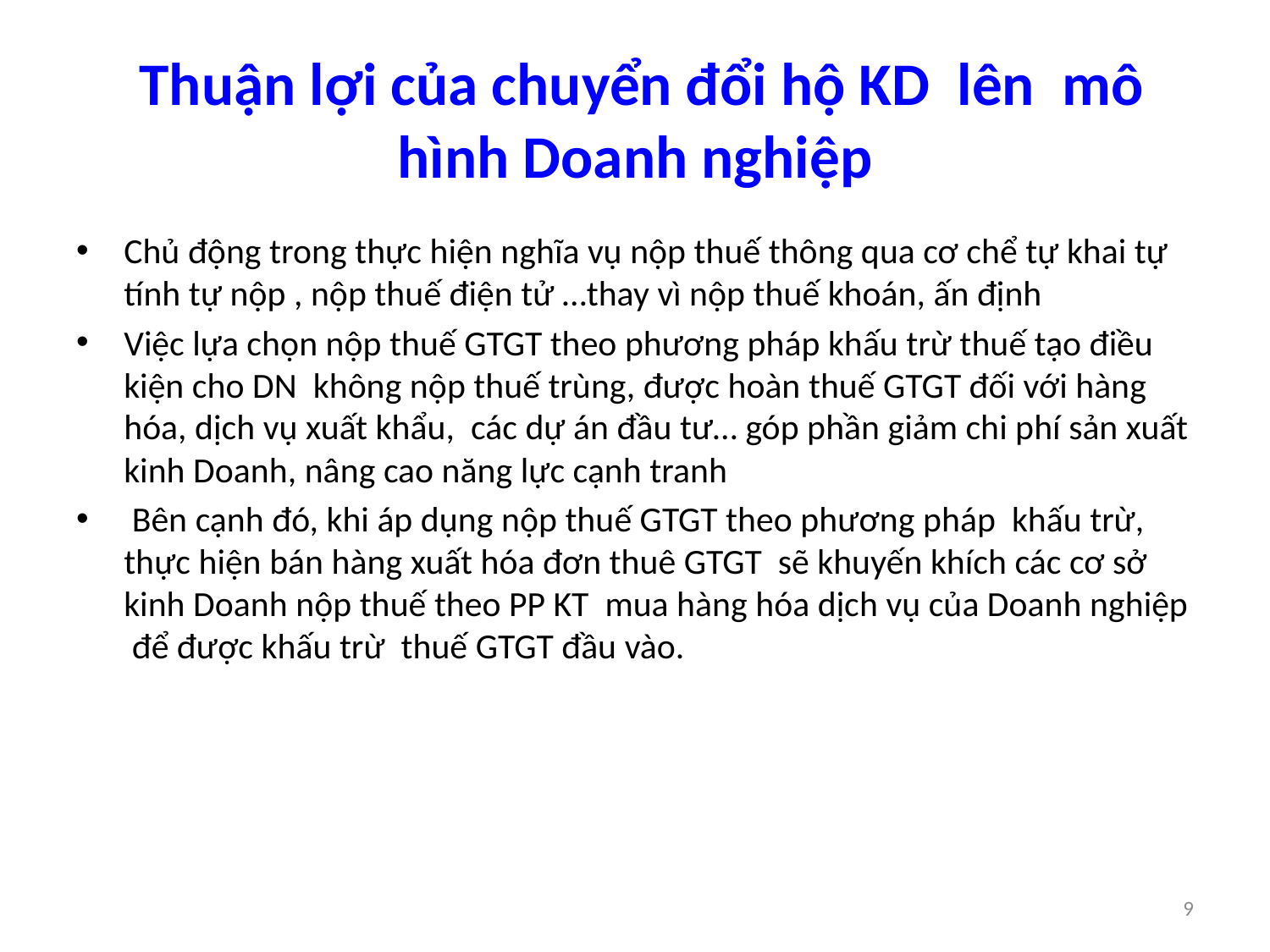

# Thuận lợi của chuyển đổi hộ KD  lên  mô hình Doanh nghiệp
Chủ động trong thực hiện nghĩa vụ nộp thuế thông qua cơ chể tự khai tự tính tự nộp , nộp thuế điện tử …thay vì nộp thuế khoán, ấn định
Việc lựa chọn nộp thuế GTGT theo phương pháp khấu trừ thuế tạo điều kiện cho DN  không nộp thuế trùng, được hoàn thuế GTGT đối với hàng hóa, dịch vụ xuất khẩu,  các dự án đầu tư… góp phần giảm chi phí sản xuất kinh Doanh, nâng cao năng lực cạnh tranh
 Bên cạnh đó, khi áp dụng nộp thuế GTGT theo phương pháp  khấu trừ, thực hiện bán hàng xuất hóa đơn thuê GTGT  sẽ khuyến khích các cơ sở kinh Doanh nộp thuế theo PP KT  mua hàng hóa dịch vụ của Doanh nghiệp  để được khấu trừ  thuế GTGT đầu vào.

9